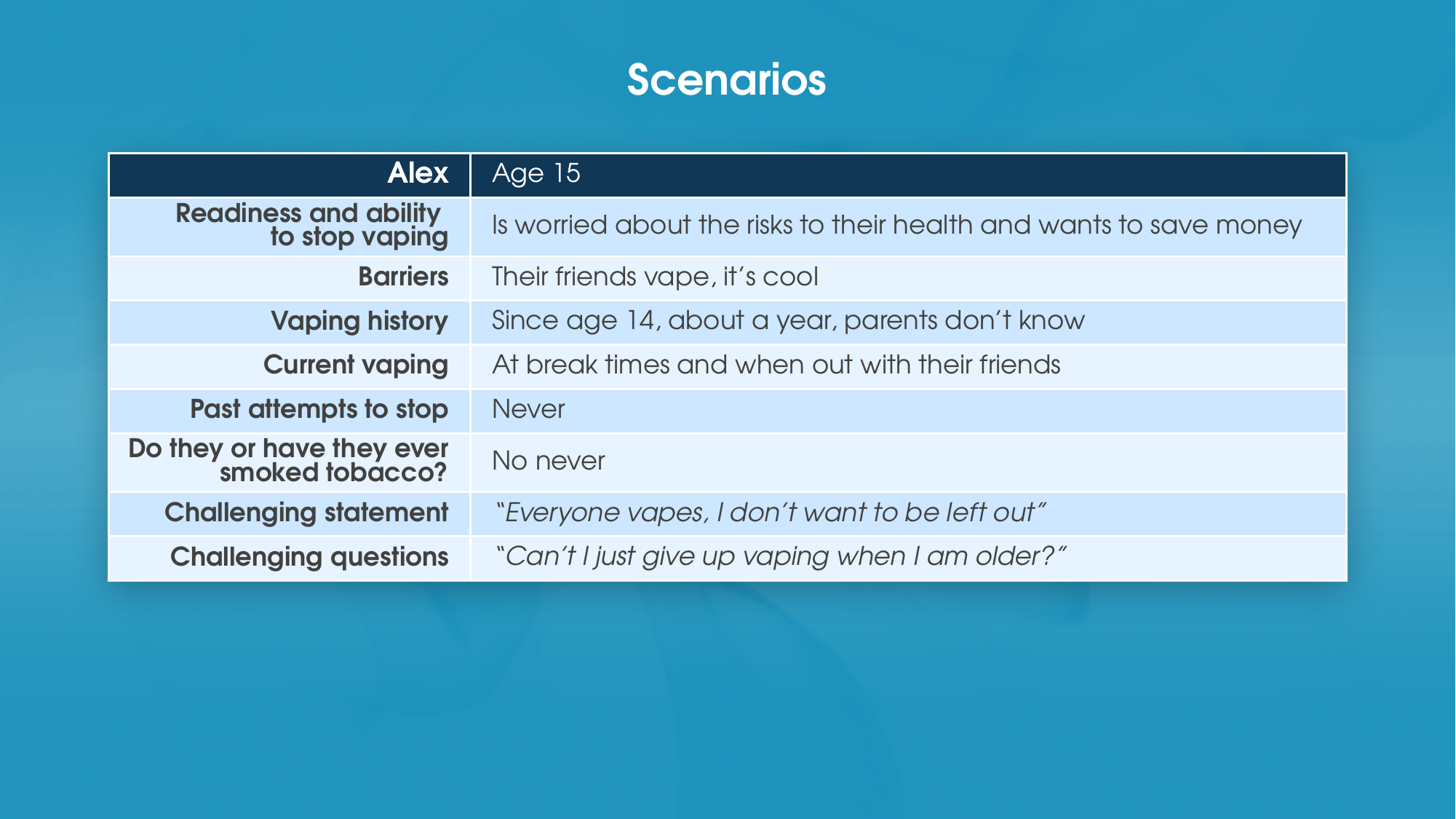

Scenarios
| Alex | Age 15 |
| --- | --- |
| Readiness and ability to stop vaping | Is worried about the risks to their health and wants to save money |
| Barriers | Their friends vape, it’s cool |
| Vaping history | Since age 14, about a year, parents don’t know |
| Current vaping | At break times and when out with their friends |
| Past attempts to stop | Never |
| Do they or have they ever smoked tobacco? | No never |
| Challenging statement | “Everyone vapes, I don’t want to be left out” |
| Challenging questions | “Can’t I just give up vaping when I am older?” |